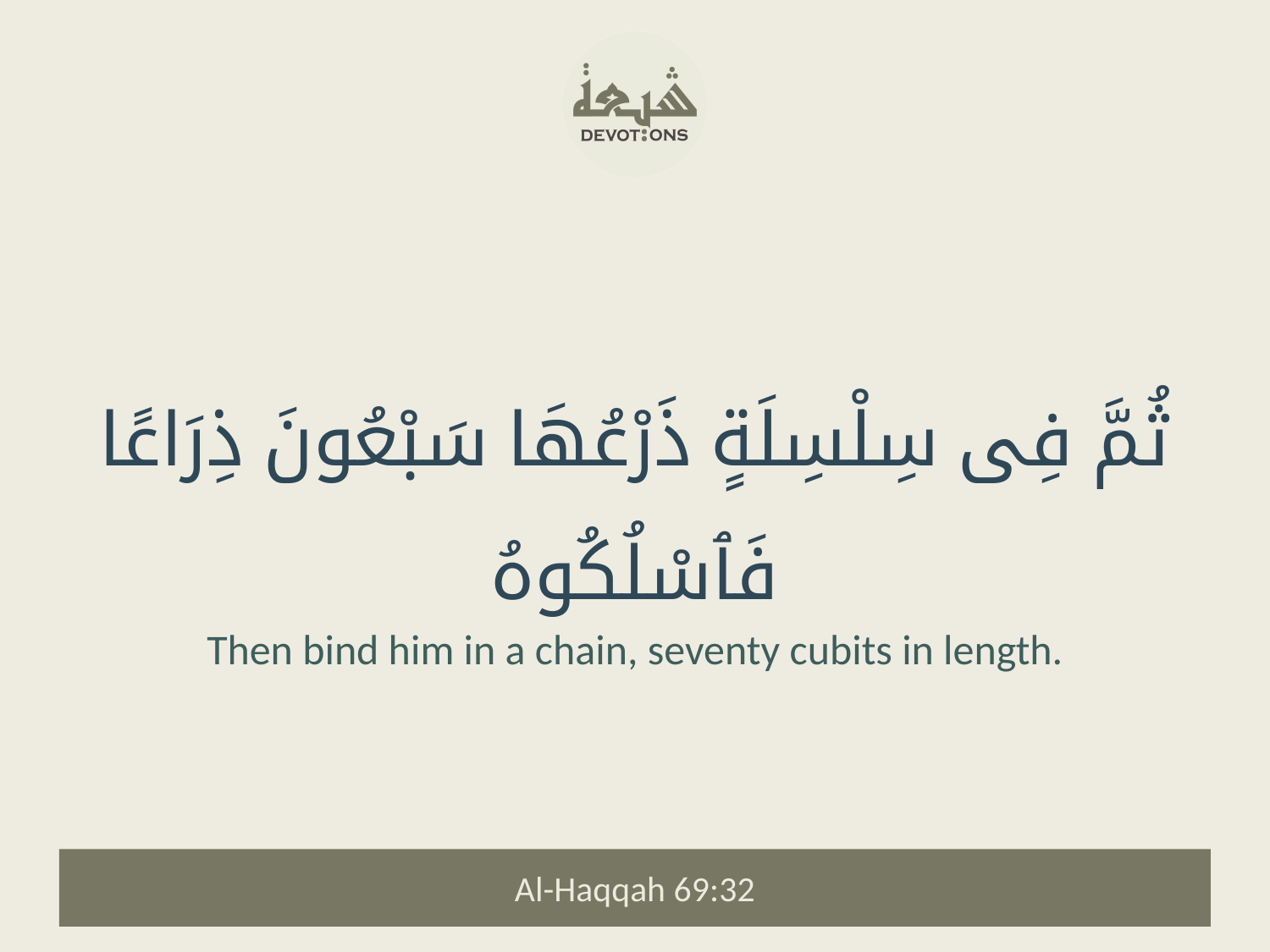

ثُمَّ فِى سِلْسِلَةٍ ذَرْعُهَا سَبْعُونَ ذِرَاعًا فَٱسْلُكُوهُ
Then bind him in a chain, seventy cubits in length.
Al-Haqqah 69:32